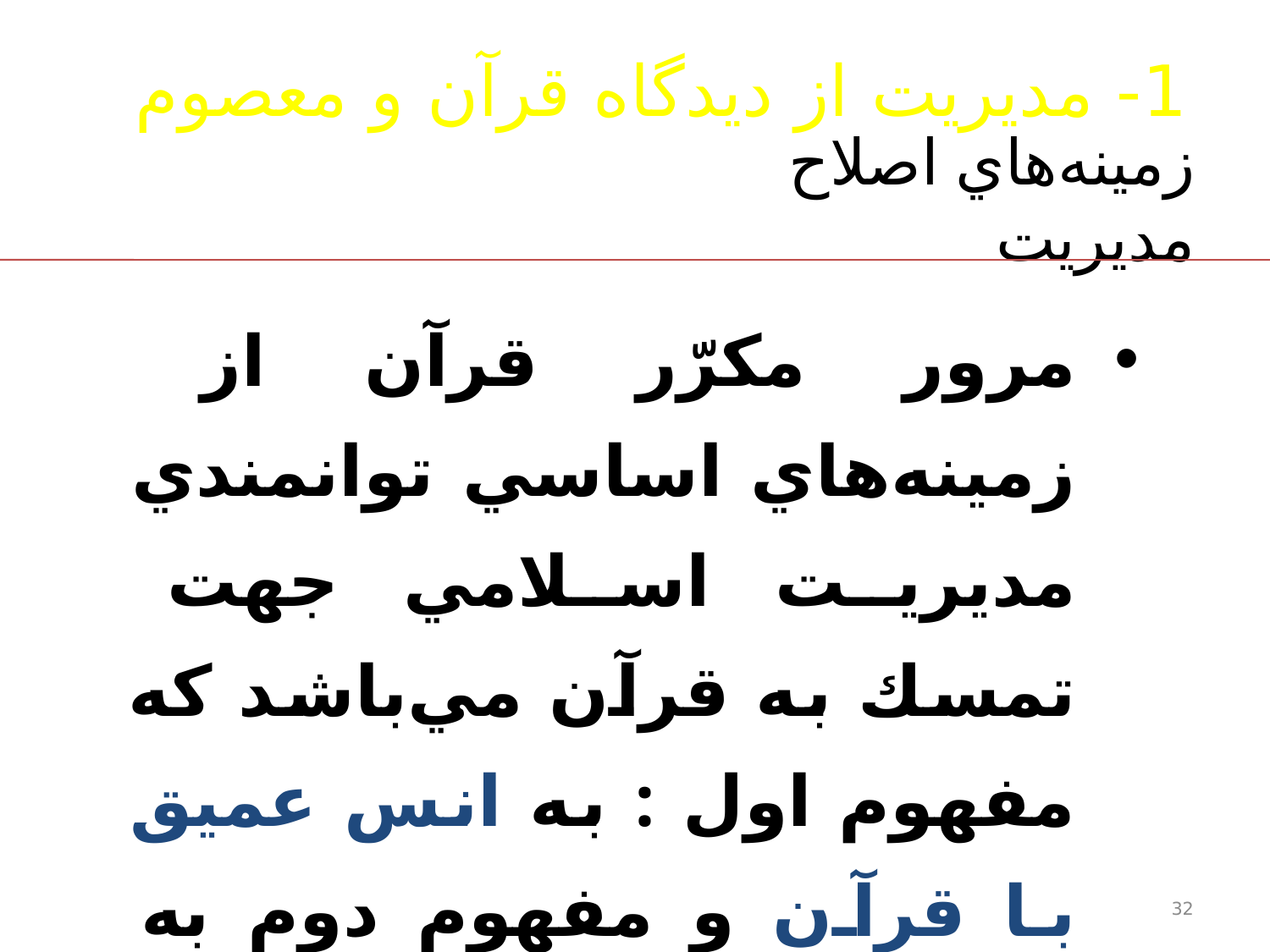

1- مديريت از ديدگاه قرآن و معصوم
# زمينه‌هاي اصلاح مديريت

مرور مكرّر قرآن از زمينه‌هاي اساسي توانمندي مديريت اسلامي جهت تمسك به قرآن مي‌باشد كه مفهوم اول : به انس عميق با قرآن و مفهوم دوم به مرجعيّت قرآن در حوزه و صحنه عمل اشاره دارد.
32